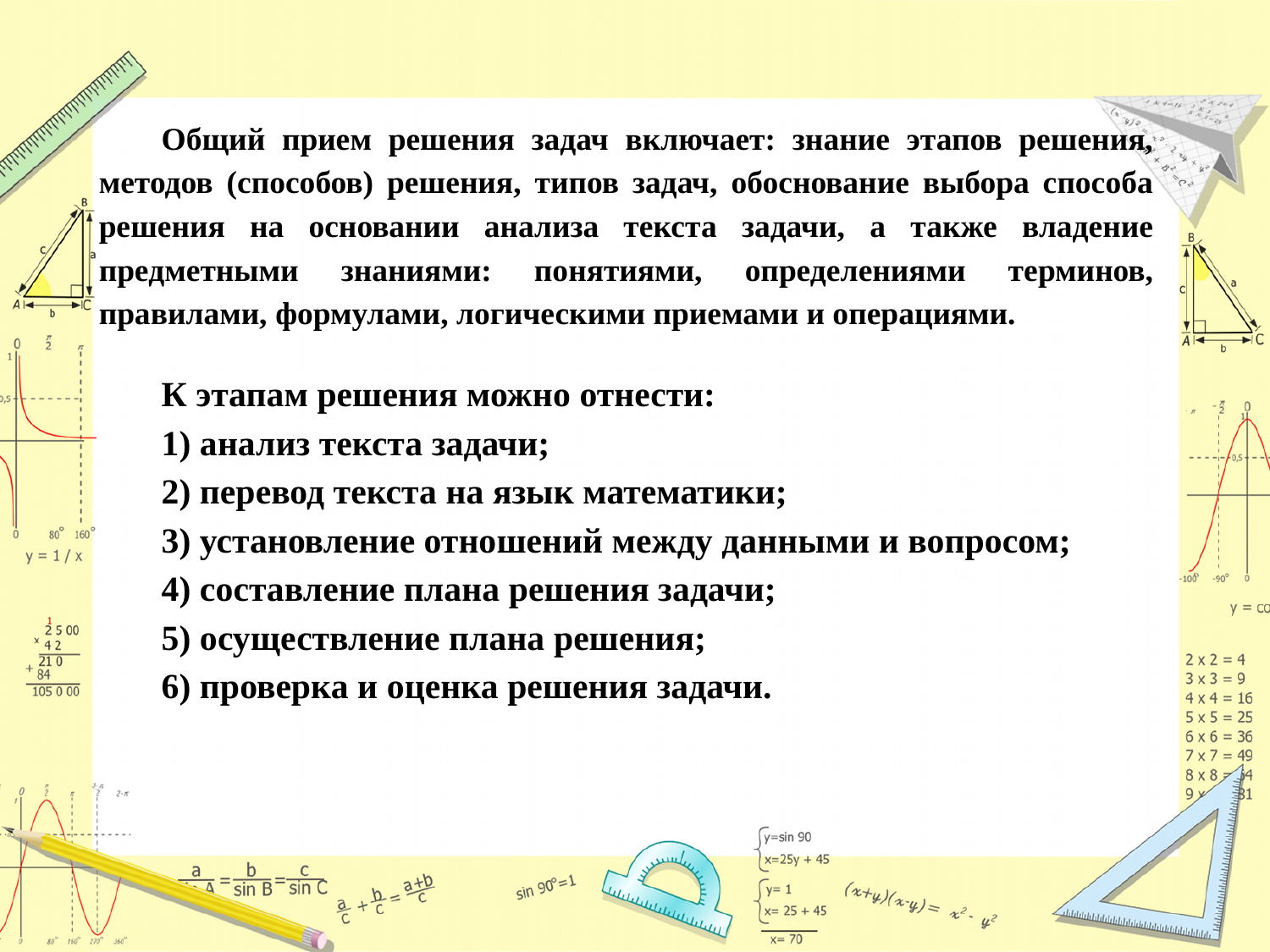

Общий прием решения задач включает: знание этапов решения, методов (способов) решения, типов задач, обоснование выбора способа решения на основании анализа текста задачи, а также владение предметными знаниями: понятиями, определениями терминов, правилами, формулами, логическими приемами и операциями.

К этапам решения можно отнести:
1) анализ текста задачи;
2) перевод текста на язык математики;
3) установление отношений между данными и вопросом;
4) составление плана решения задачи;
5) осуществление плана решения;
6) проверка и оценка решения задачи.